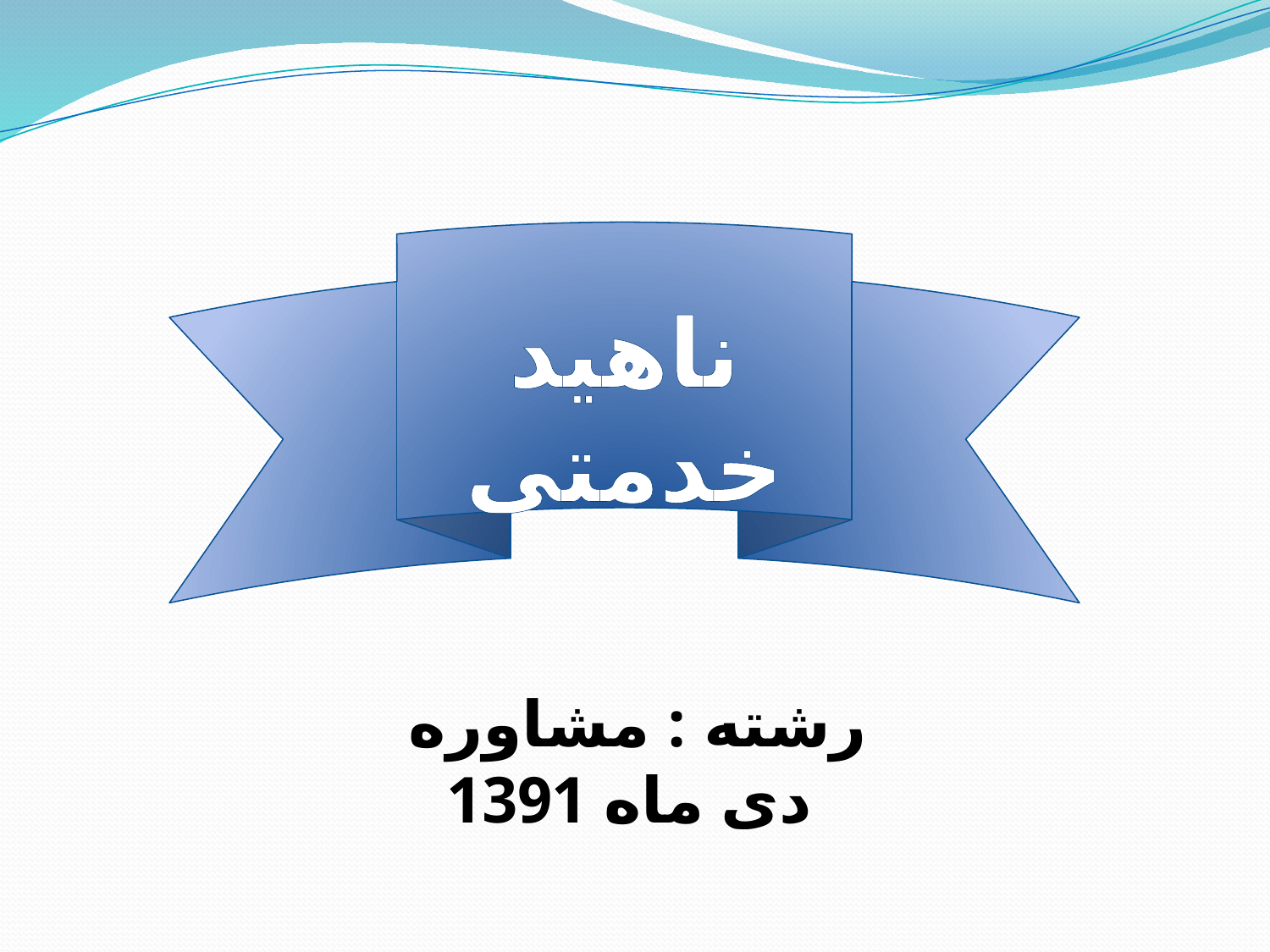

ناهید خدمتی
رشته : مشاوره
دی ماه 1391